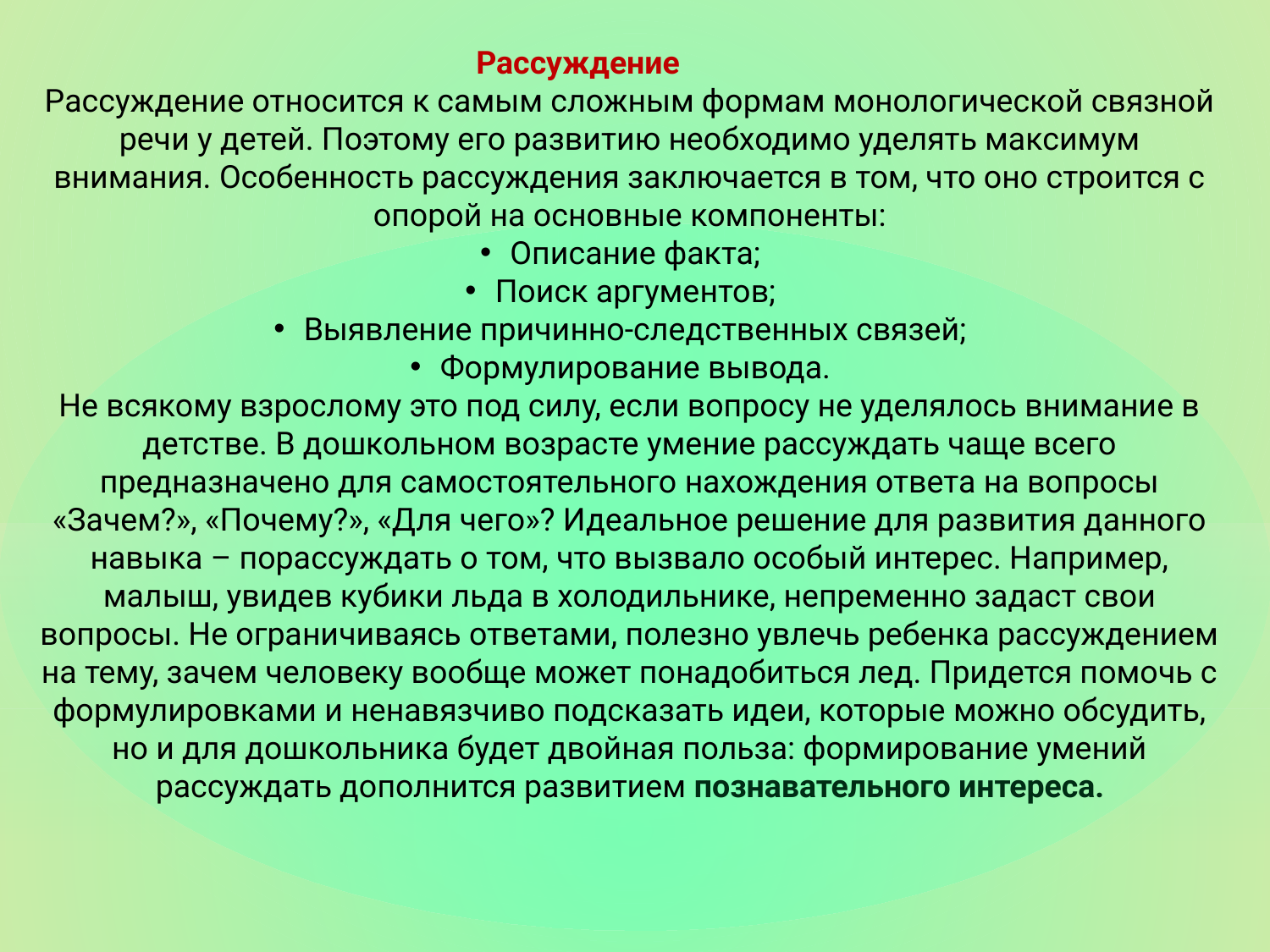

Рассуждение
Рассуждение относится к самым сложным формам монологической связной речи у детей. Поэтому его развитию необходимо уделять максимум внимания. Особенность рассуждения заключается в том, что оно строится с опорой на основные компоненты:
Описание факта;
Поиск аргументов;
Выявление причинно-следственных связей;
Формулирование вывода.
Не всякому взрослому это под силу, если вопросу не уделялось внимание в детстве. В дошкольном возрасте умение рассуждать чаще всего предназначено для самостоятельного нахождения ответа на вопросы «Зачем?», «Почему?», «Для чего»? Идеальное решение для развития данного навыка – порассуждать о том, что вызвало особый интерес. Например, малыш, увидев кубики льда в холодильнике, непременно задаст свои вопросы. Не ограничиваясь ответами, полезно увлечь ребенка рассуждением на тему, зачем человеку вообще может понадобиться лед. Придется помочь с формулировками и ненавязчиво подсказать идеи, которые можно обсудить, но и для дошкольника будет двойная польза: формирование умений рассуждать дополнится развитием познавательного интереса.